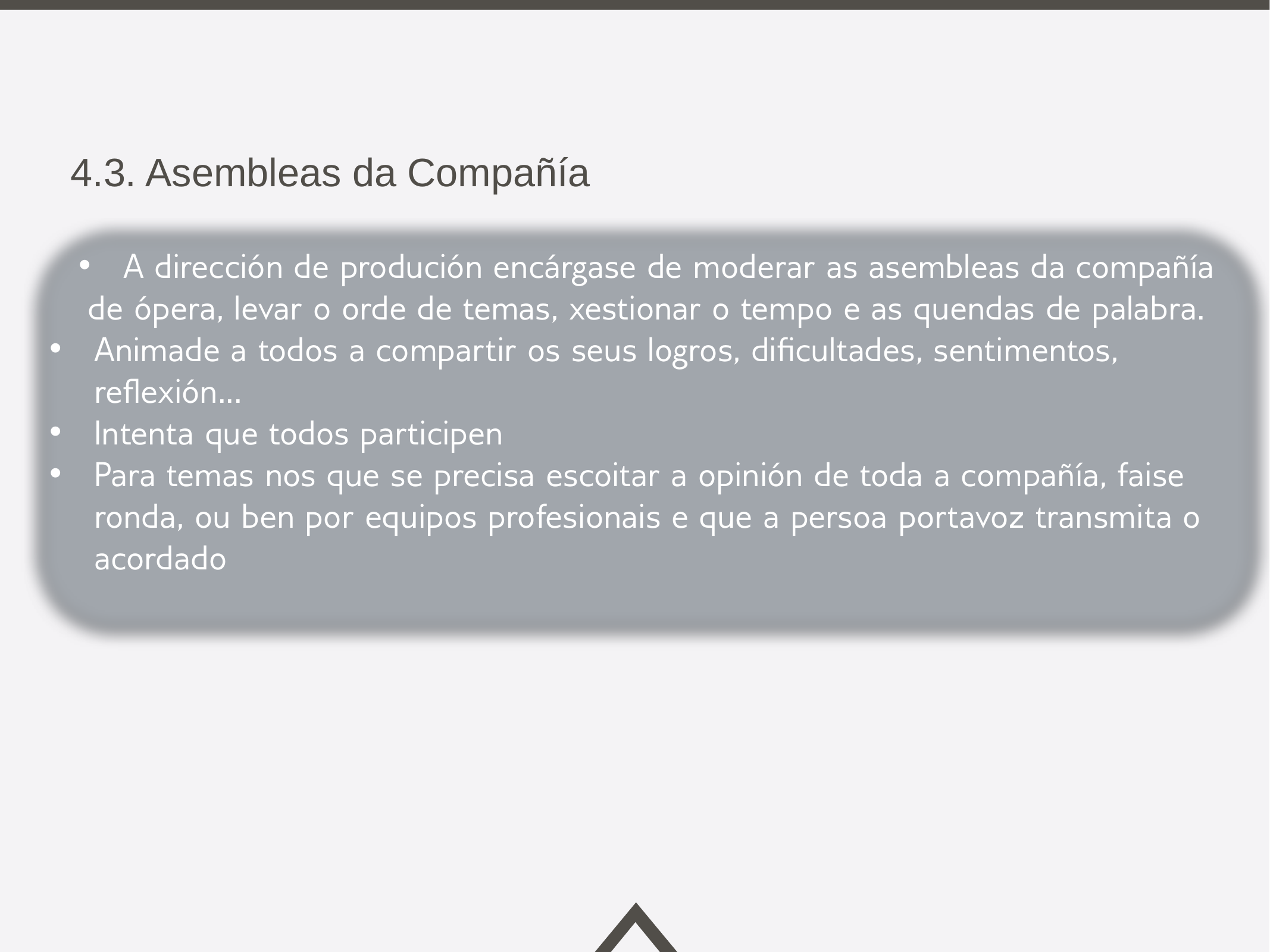

4.3. Asembleas da Compañía
A dirección de produción encárgase de moderar as asembleas da compañía
de ópera, levar o orde de temas, xestionar o tempo e as quendas de palabra.
Animade a todos a compartir os seus logros, dificultades, sentimentos, reflexión...
Intenta que todos participen
Para temas nos que se precisa escoitar a opinión de toda a compañía, faise ronda, ou ben por equipos profesionais e que a persoa portavoz transmita o acordado